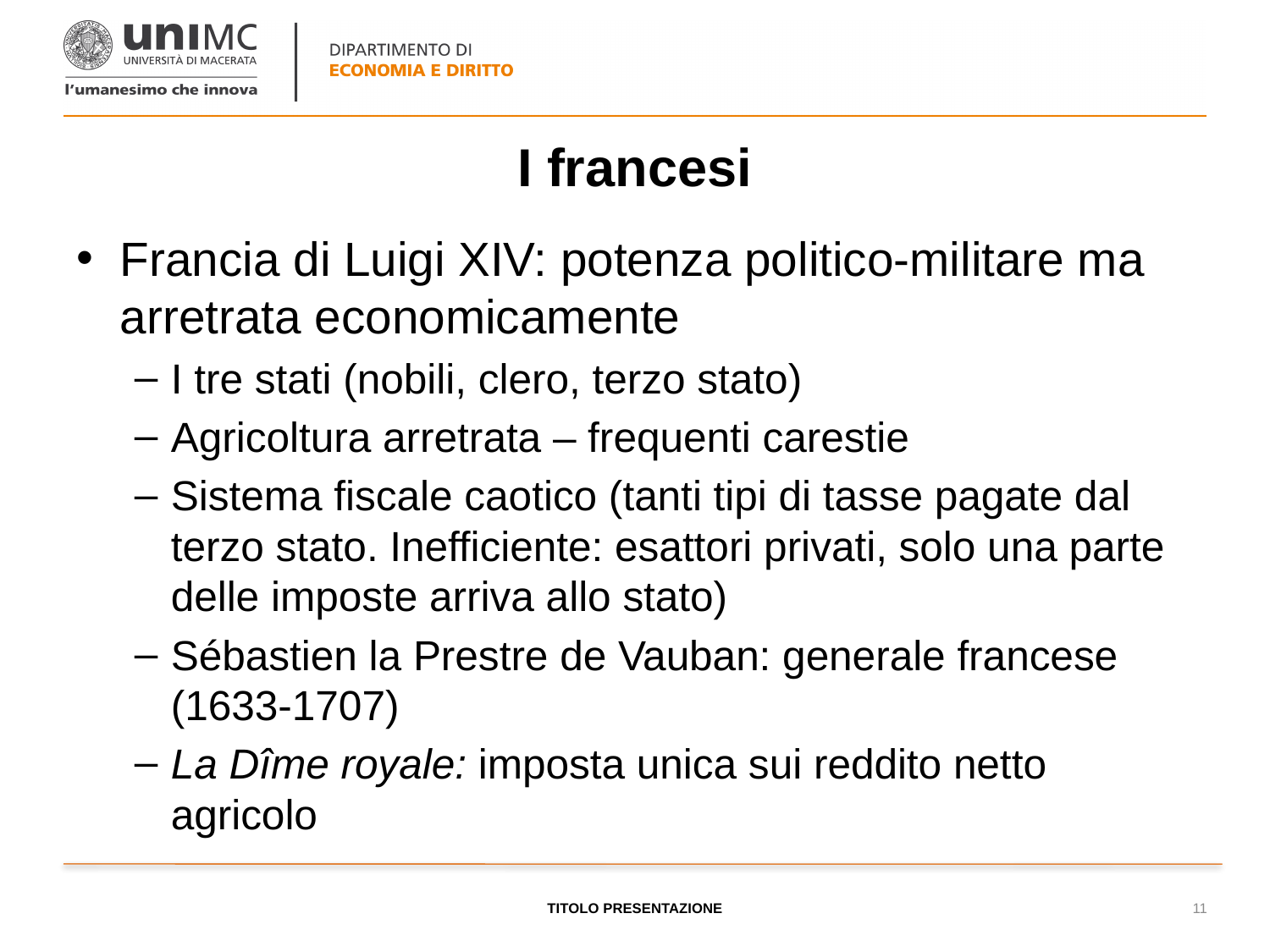

# I francesi
Francia di Luigi XIV: potenza politico-militare ma arretrata economicamente
I tre stati (nobili, clero, terzo stato)
Agricoltura arretrata – frequenti carestie
Sistema fiscale caotico (tanti tipi di tasse pagate dal terzo stato. Inefficiente: esattori privati, solo una parte delle imposte arriva allo stato)
Sébastien la Prestre de Vauban: generale francese (1633-1707)
La Dîme royale: imposta unica sui reddito netto agricolo

TITOLO PRESENTAZIONE
11